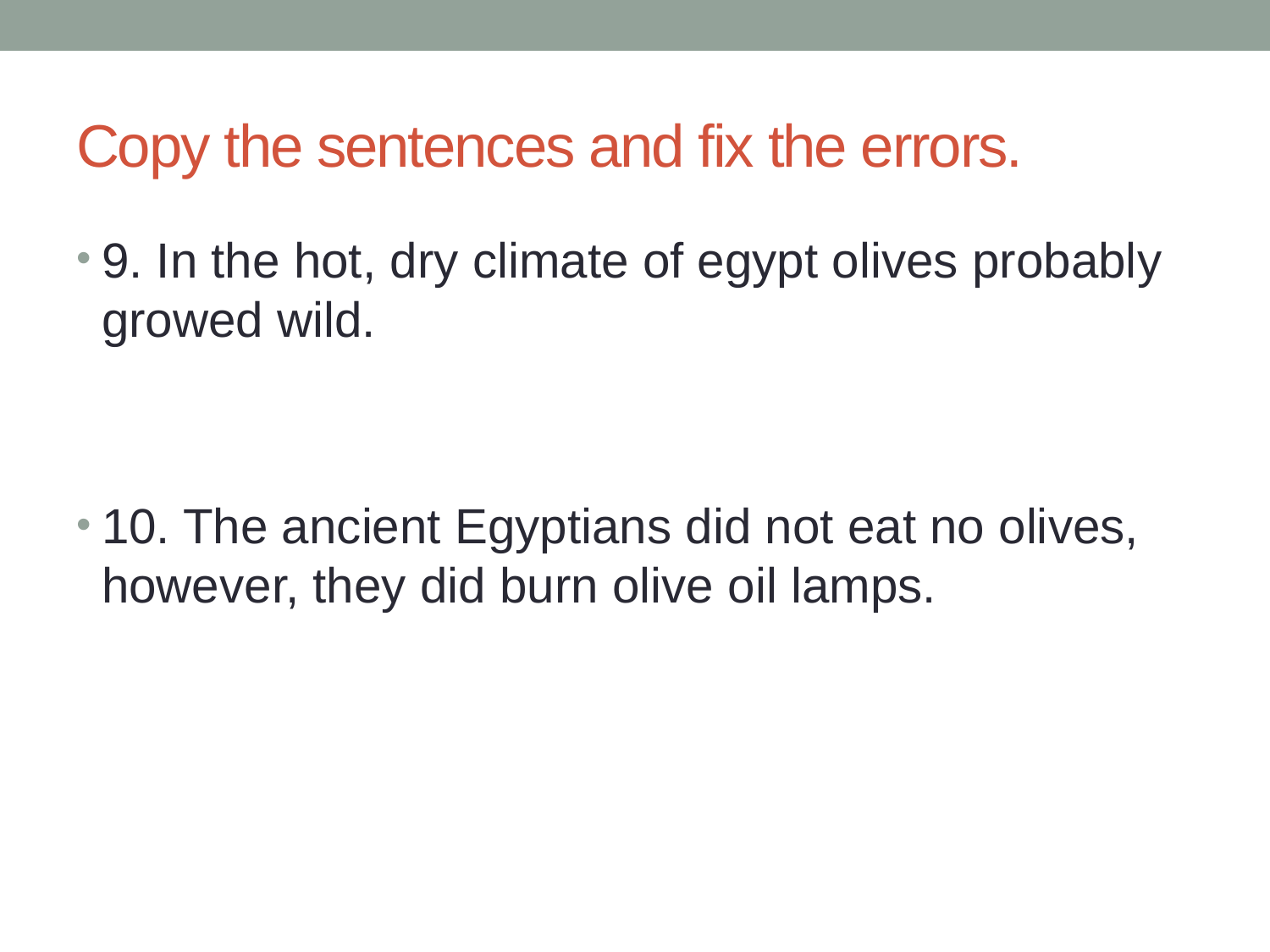

# Copy the sentences and fix the errors.
9. In the hot, dry climate of egypt olives probably growed wild.

10. The ancient Egyptians did not eat no olives, however, they did burn olive oil lamps.